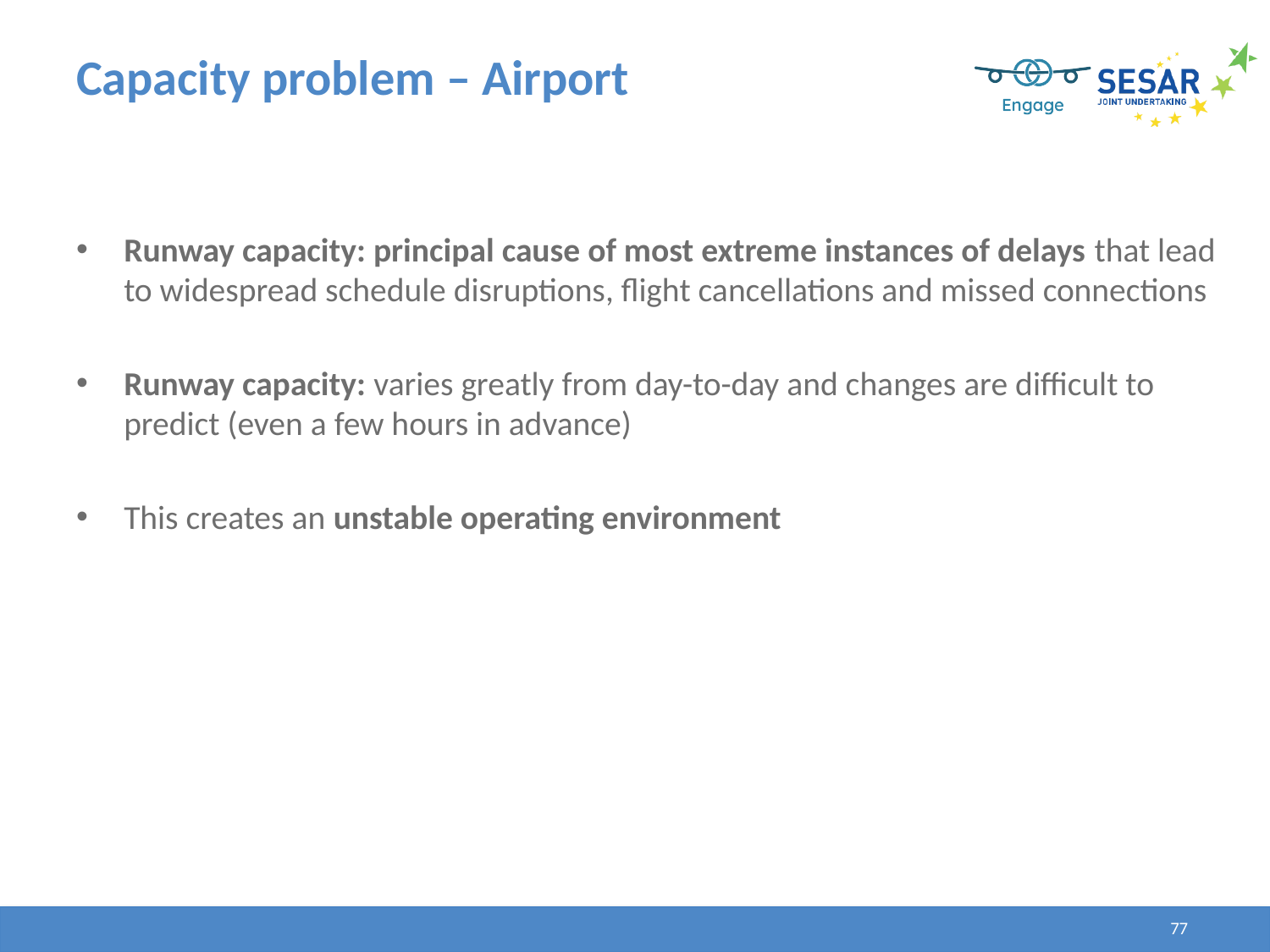

# Capacity problem – Airport
Runway capacity: principal cause of most extreme instances of delays that lead to widespread schedule disruptions, flight cancellations and missed connections

Runway capacity: varies greatly from day-to-day and changes are difficult to predict (even a few hours in advance)

This creates an unstable operating environment

77